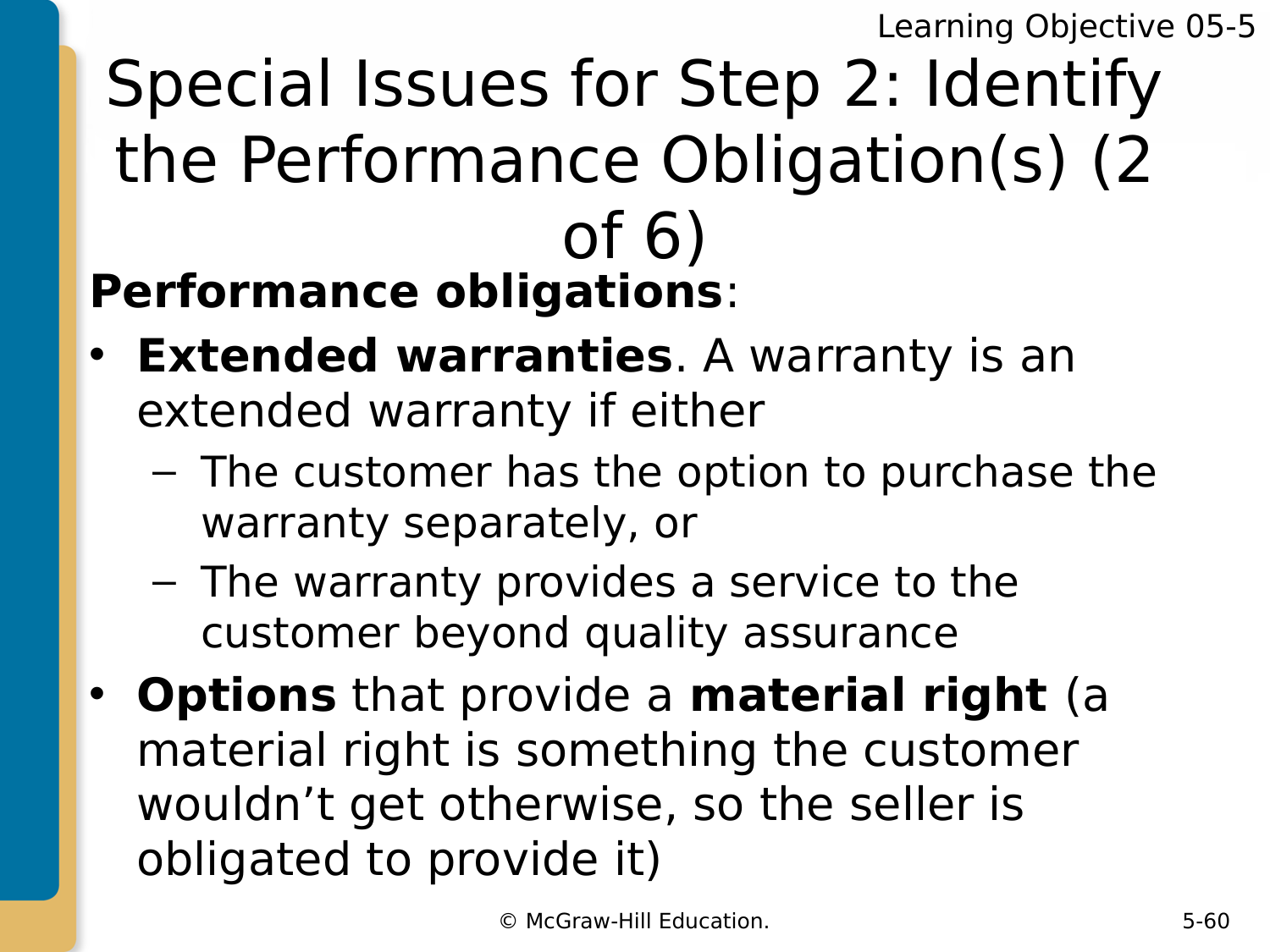

Learning Objective 05-5
# Special Issues for Step 2: Identify the Performance Obligation(s) (2 of 6)
Performance obligations:
Extended warranties. A warranty is an extended warranty if either
The customer has the option to purchase the warranty separately, or
The warranty provides a service to the customer beyond quality assurance
Options that provide a material right (a material right is something the customer wouldn’t get otherwise, so the seller is obligated to provide it)